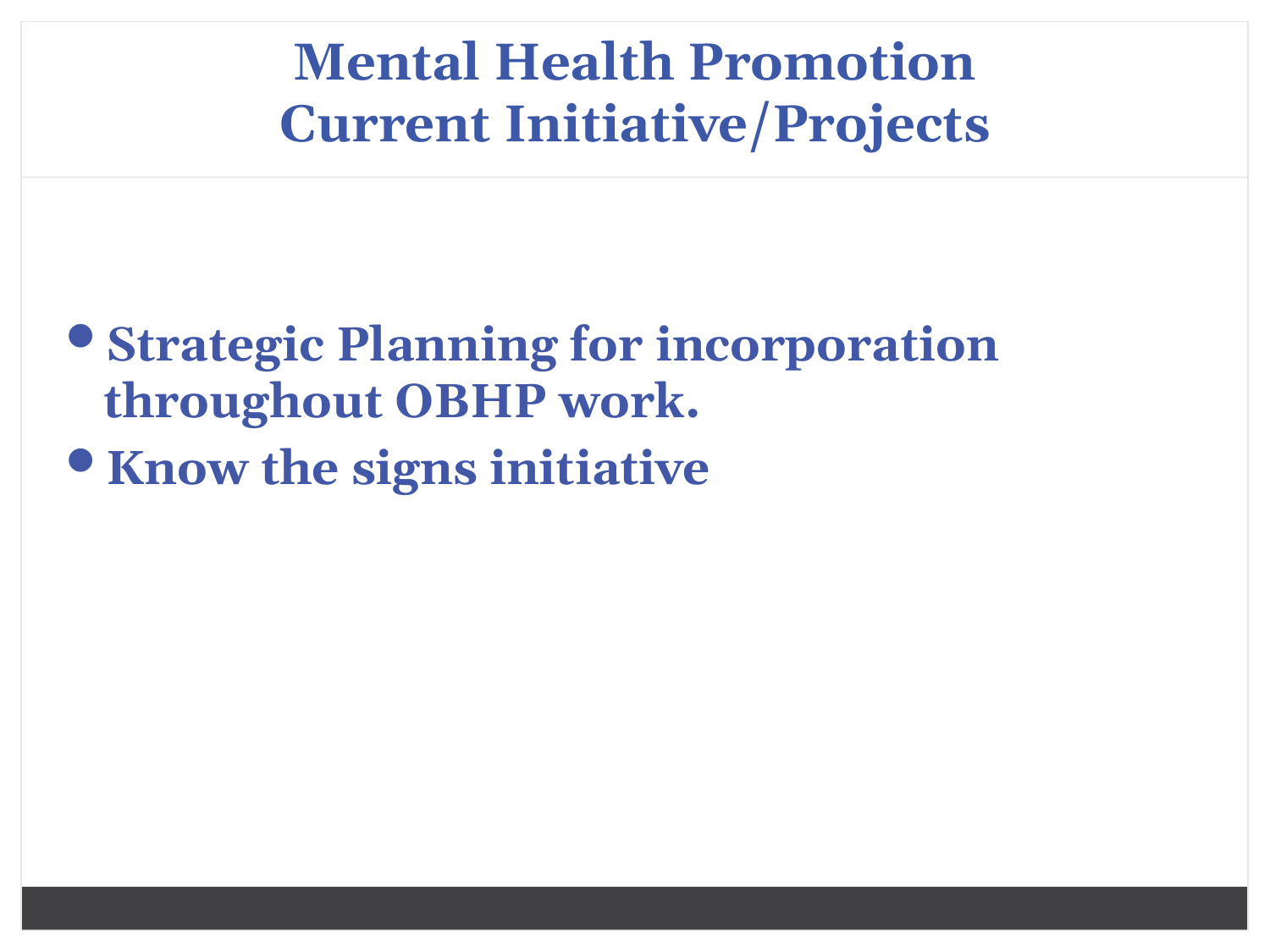

# Mental Health Promotion Current Initiative/Projects
Strategic Planning for incorporation throughout OBHP work.
Know the signs initiative